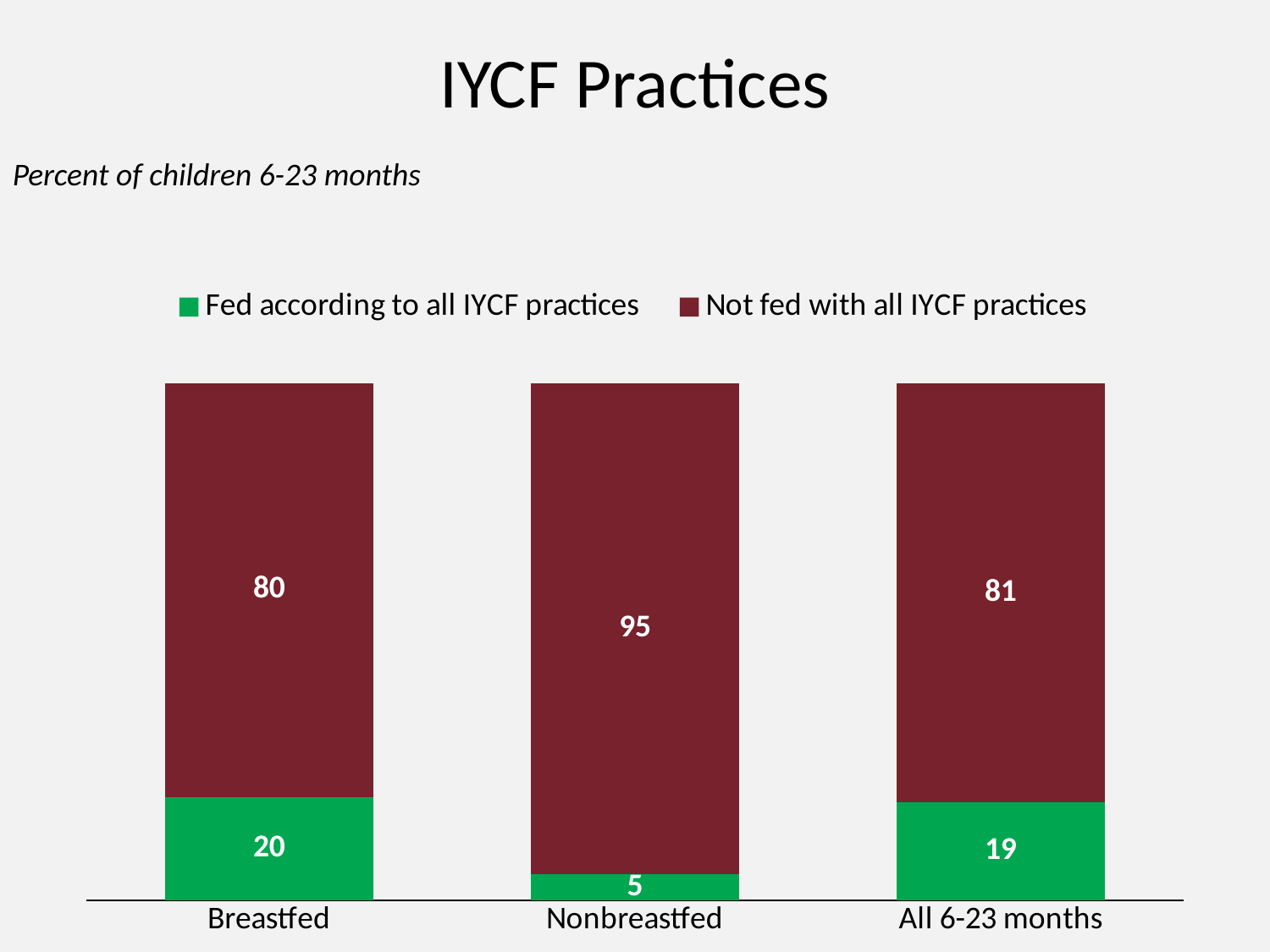

# IYCF Practices
Percent of children 6-23 months

### Chart

| Category | Fed according to all IYCF practices | Not fed with all IYCF practices |
|---|---|---|
| Breastfed | 20.0 | 80.0 |
| Nonbreastfed | 5.0 | 95.0 |
| All 6-23 months | 19.0 | 81.0 |